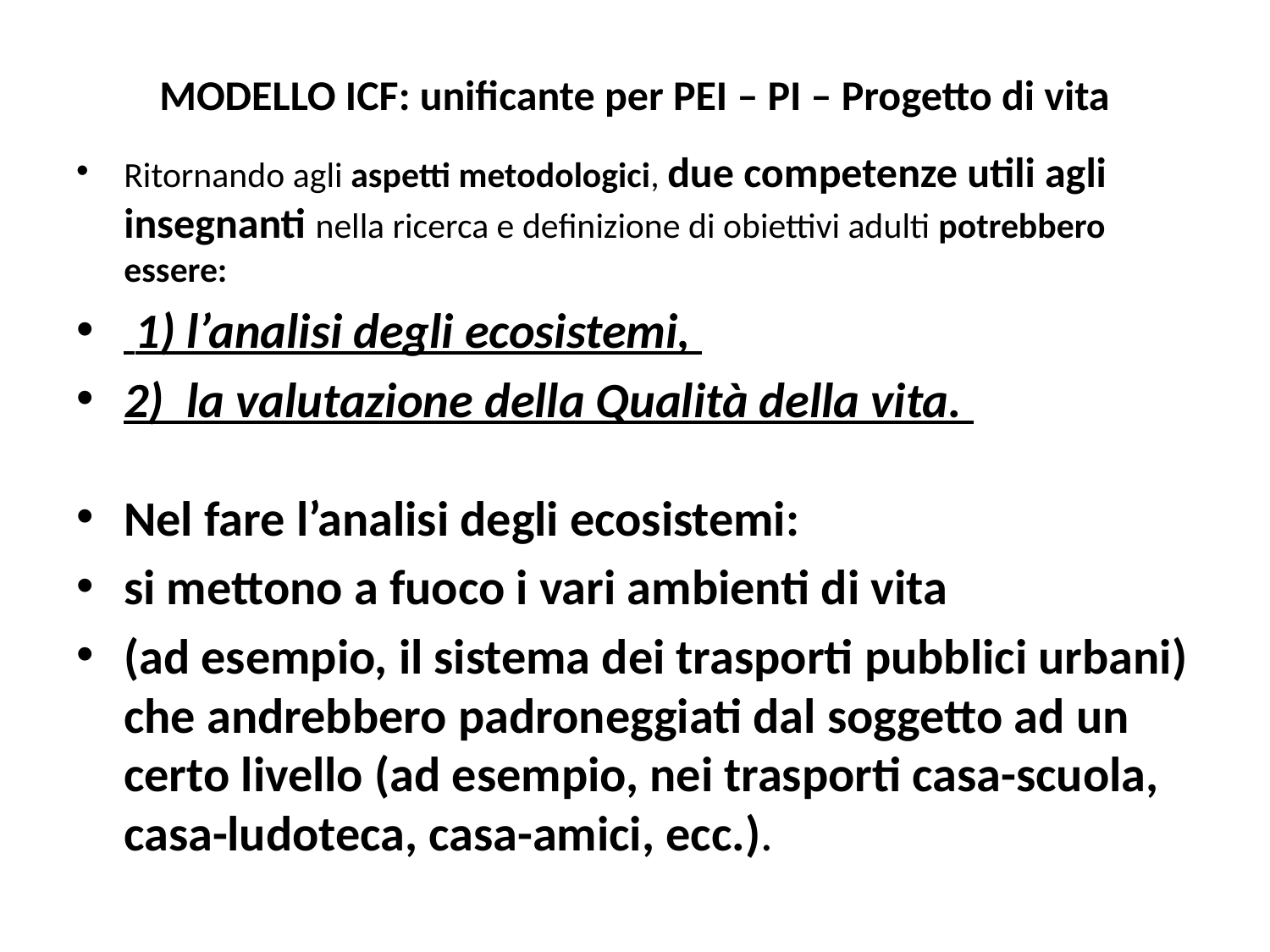

# MODELLO ICF: unificante per PEI – PI – Progetto di vita
Ritornando agli aspetti metodologici, due competenze utili agli insegnanti nella ricerca e definizione di obiettivi adulti potrebbero essere:
 1) l’analisi degli ecosistemi,
2)  la valutazione della Qualità della vita.

Nel fare l’analisi degli ecosistemi:
si mettono a fuoco i vari ambienti di vita
(ad esempio, il sistema dei trasporti pubblici urbani) che andrebbero padroneggiati dal soggetto ad un certo livello (ad esempio, nei trasporti casa-scuola, casa-ludoteca, casa-amici, ecc.).